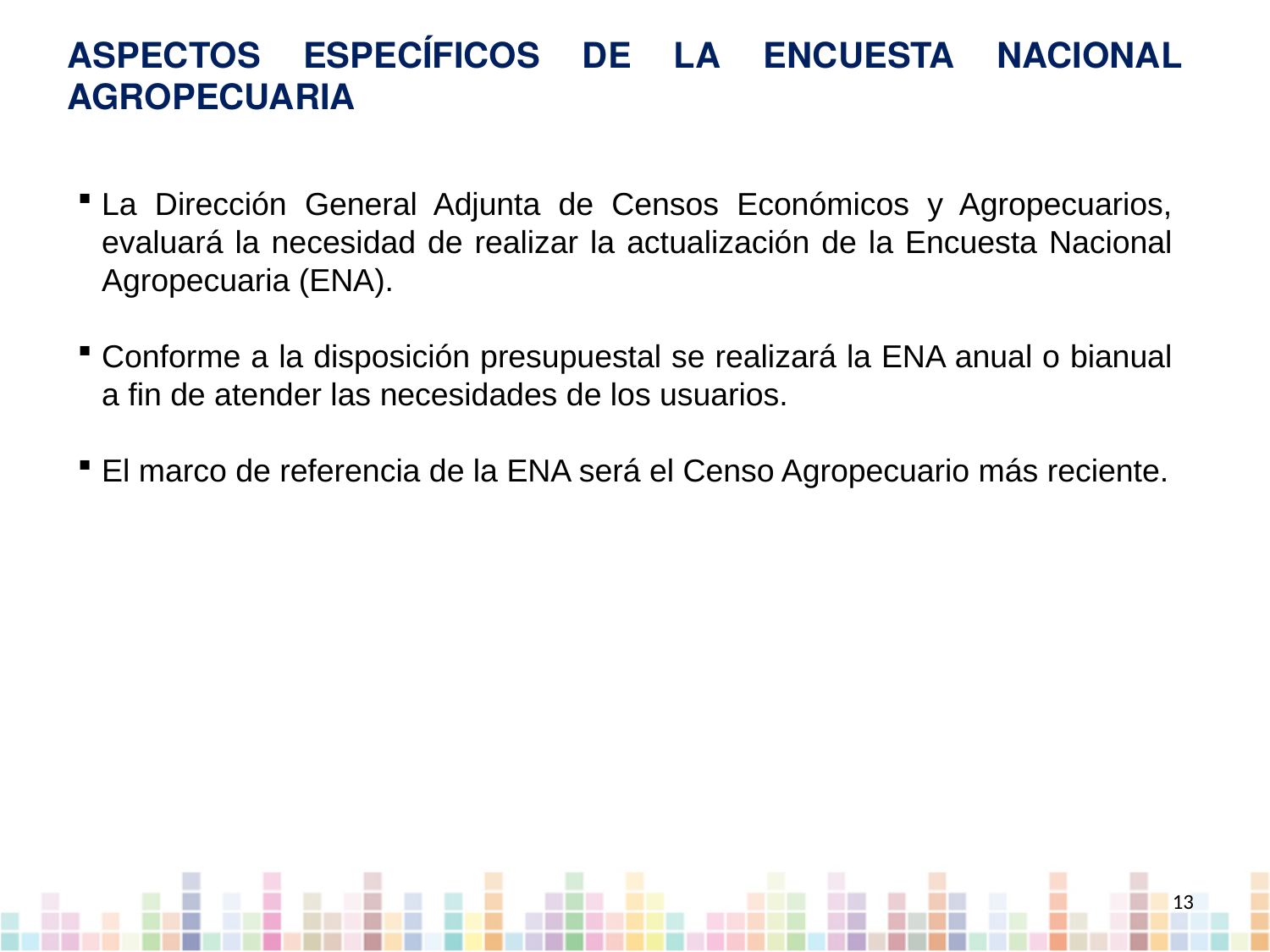

ASPECTOS ESPECÍFICOS DE LA ENCUESTA NACIONAL AGROPECUARIA
La Dirección General Adjunta de Censos Económicos y Agropecuarios, evaluará la necesidad de realizar la actualización de la Encuesta Nacional Agropecuaria (ENA).

Conforme a la disposición presupuestal se realizará la ENA anual o bianual a fin de atender las necesidades de los usuarios.

El marco de referencia de la ENA será el Censo Agropecuario más reciente.
13